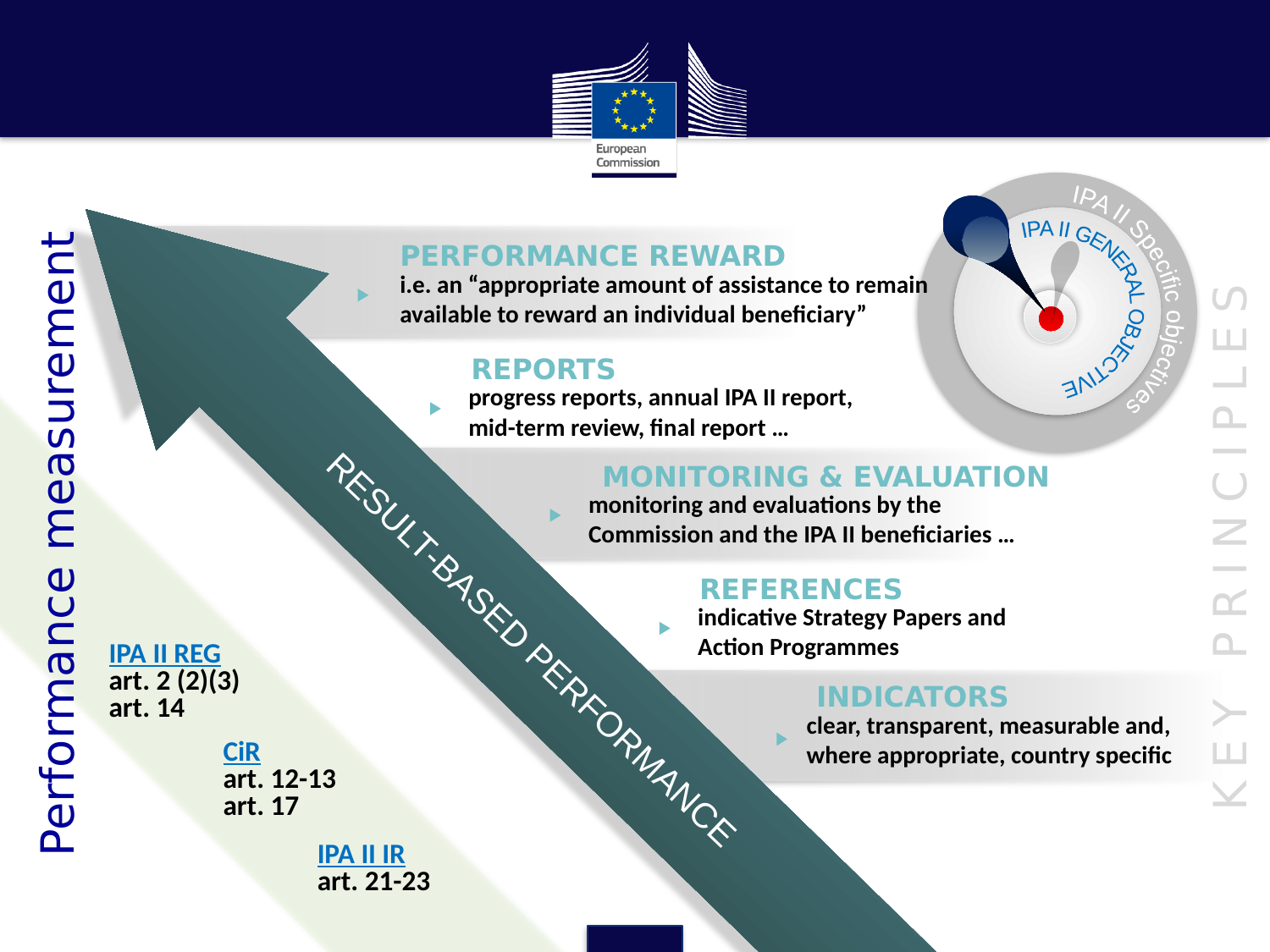

RESULT-BASED PERFORMANCE

IPA II Specific objectives

IPA II GENERAL OBJECTIVE

PERFORMANCE REWARD

i.e. an “appropriate amount of assistance to remain available to reward an individual beneficiary”

REPORTS

progress reports, annual IPA II report,
mid-term review, final report …

MONITORING & EVALUATION

monitoring and evaluations by the Commission and the IPA II beneficiaries …

Performance measurement
Key principles
REFERENCES

indicative Strategy Papers and
Action Programmes

IPA II REG
art. 2 (2)(3)
art. 14

INDICATORS

clear, transparent, measurable and, where appropriate, country specific

CiR
art. 12-13
art. 17
IPA II IR
art. 21-23